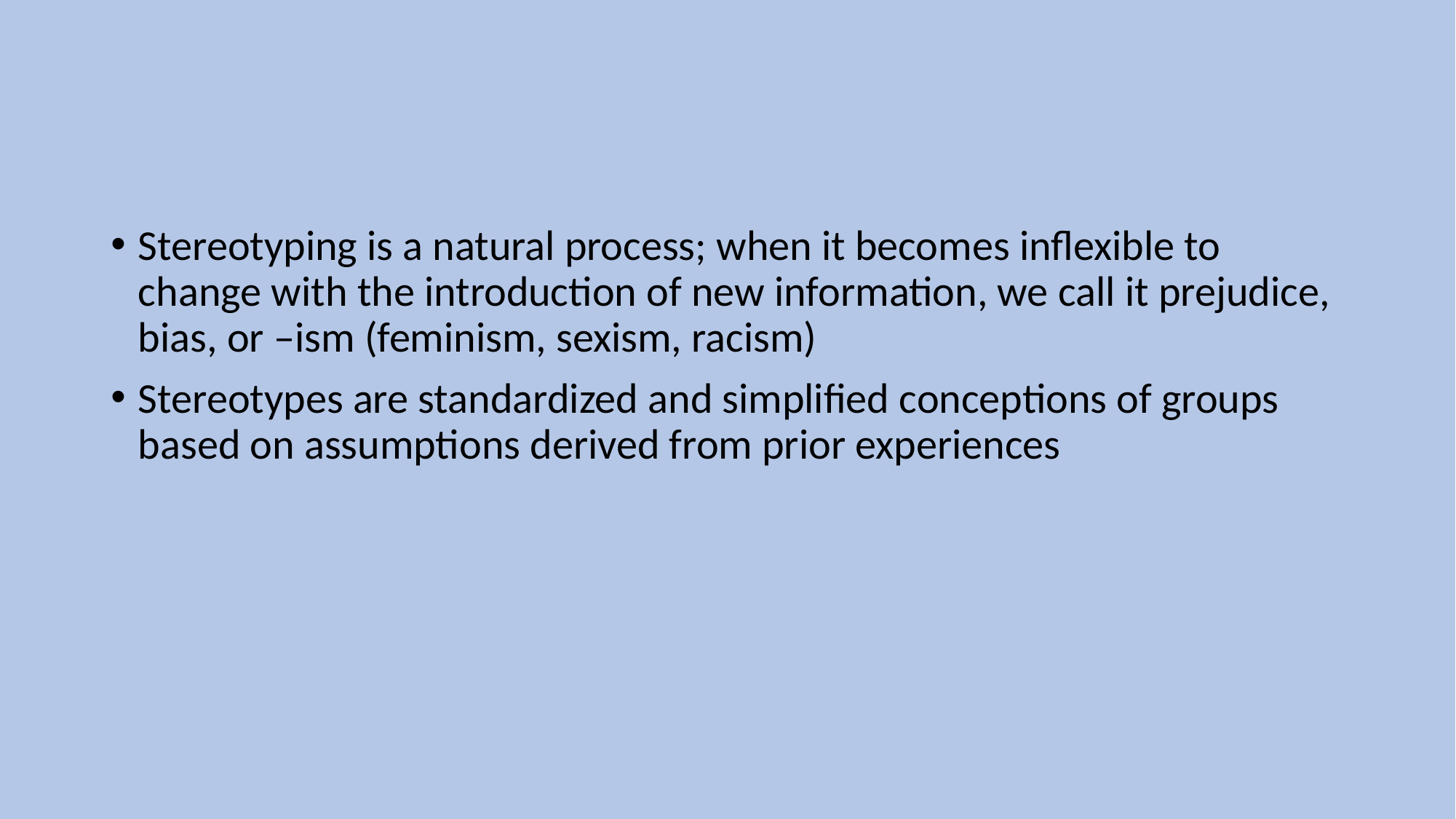

#
Stereotyping is a natural process; when it becomes inflexible to change with the introduction of new information, we call it prejudice, bias, or –ism (feminism, sexism, racism)
Stereotypes are standardized and simplified conceptions of groups based on assumptions derived from prior experiences